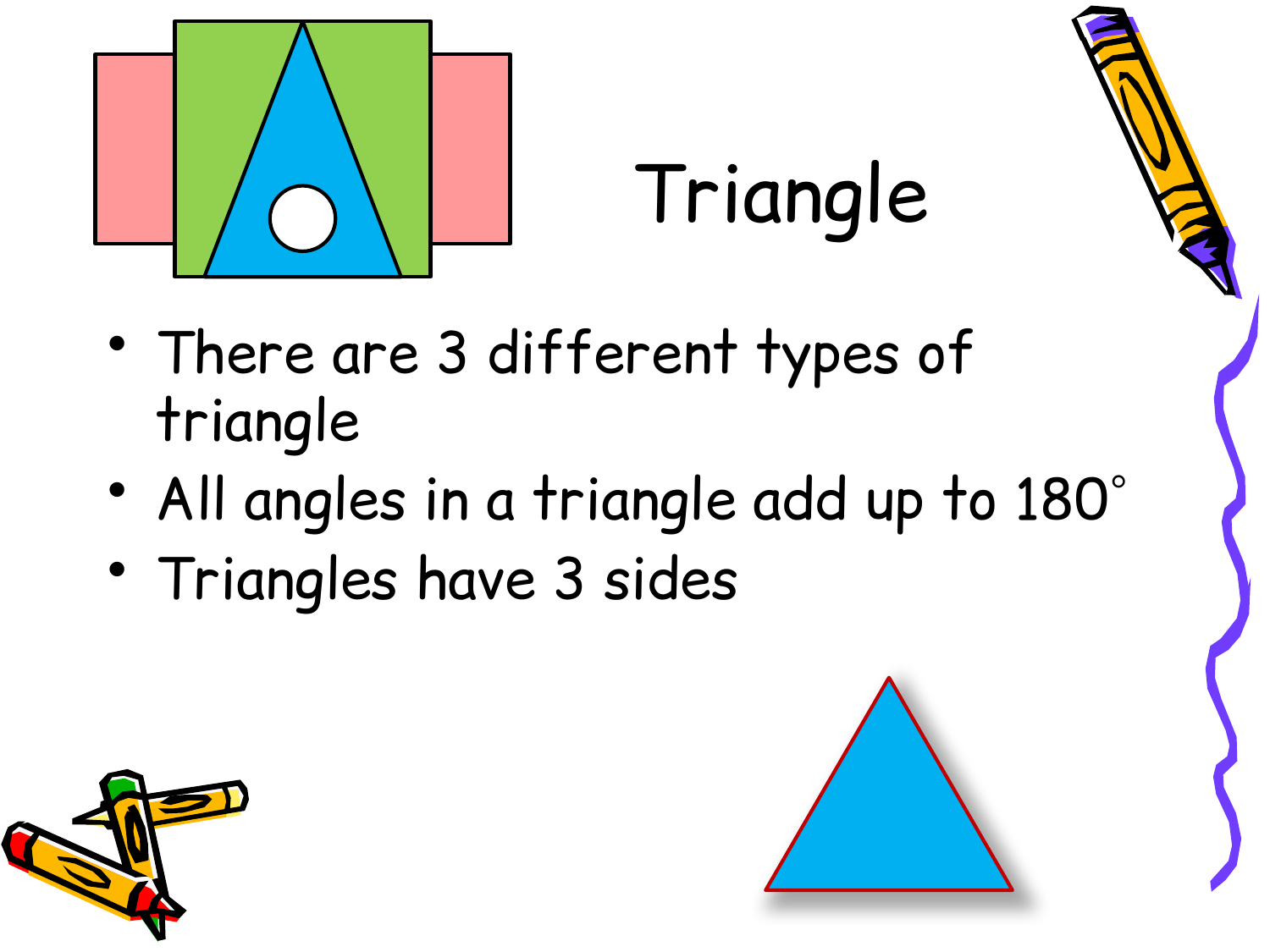

# Triangle
There are 3 different types of triangle
All angles in a triangle add up to 180°
Triangles have 3 sides